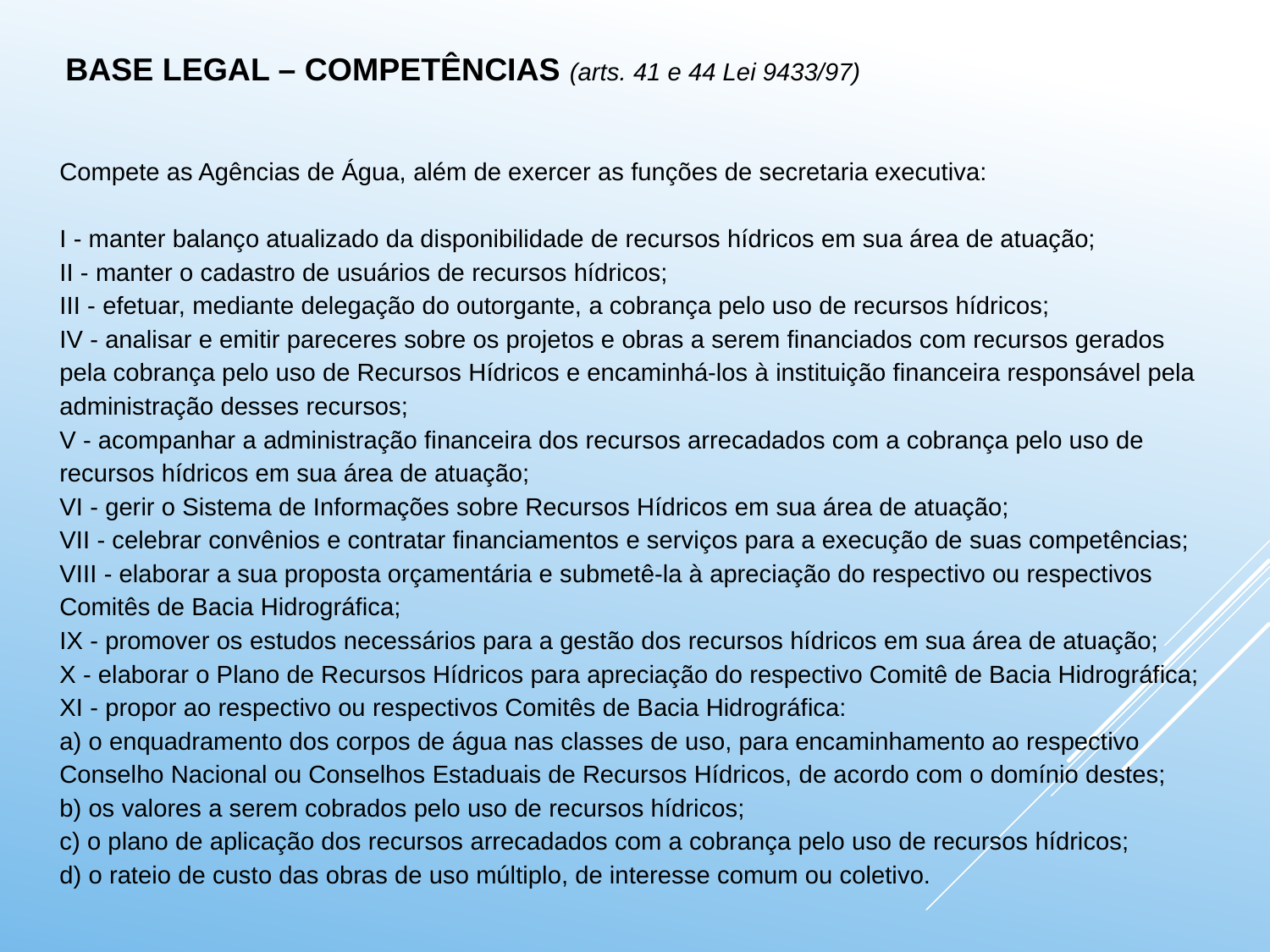

BASE LEGAL – COMPETÊNCIAS (arts. 41 e 44 Lei 9433/97)
Compete as Agências de Água, além de exercer as funções de secretaria executiva:

I - manter balanço atualizado da disponibilidade de recursos hídricos em sua área de atuação;
II - manter o cadastro de usuários de recursos hídricos;
III - efetuar, mediante delegação do outorgante, a cobrança pelo uso de recursos hídricos;
IV - analisar e emitir pareceres sobre os projetos e obras a serem financiados com recursos gerados pela cobrança pelo uso de Recursos Hídricos e encaminhá-los à instituição financeira responsável pela administração desses recursos;
V - acompanhar a administração financeira dos recursos arrecadados com a cobrança pelo uso de recursos hídricos em sua área de atuação;
VI - gerir o Sistema de Informações sobre Recursos Hídricos em sua área de atuação;
VII - celebrar convênios e contratar financiamentos e serviços para a execução de suas competências;
VIII - elaborar a sua proposta orçamentária e submetê-la à apreciação do respectivo ou respectivos Comitês de Bacia Hidrográfica;
IX - promover os estudos necessários para a gestão dos recursos hídricos em sua área de atuação;
X - elaborar o Plano de Recursos Hídricos para apreciação do respectivo Comitê de Bacia Hidrográfica;
XI - propor ao respectivo ou respectivos Comitês de Bacia Hidrográfica:
a) o enquadramento dos corpos de água nas classes de uso, para encaminhamento ao respectivo Conselho Nacional ou Conselhos Estaduais de Recursos Hídricos, de acordo com o domínio destes;
b) os valores a serem cobrados pelo uso de recursos hídricos;
c) o plano de aplicação dos recursos arrecadados com a cobrança pelo uso de recursos hídricos;
d) o rateio de custo das obras de uso múltiplo, de interesse comum ou coletivo.